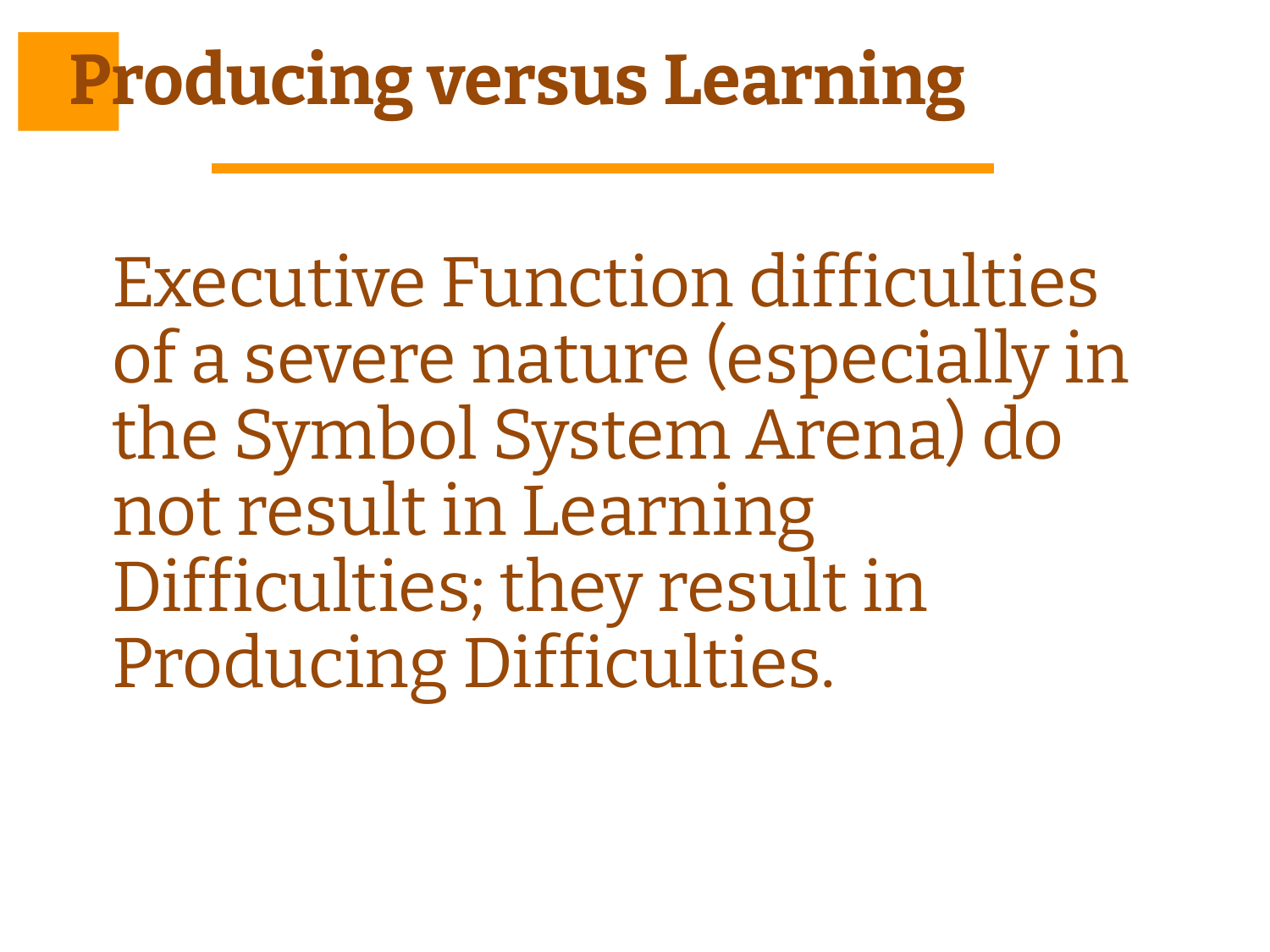

# Producing versus Learning

Executive Function difficulties of a severe nature (especially in the Symbol System Arena) do not result in Learning Difficulties; they result in Producing Difficulties.